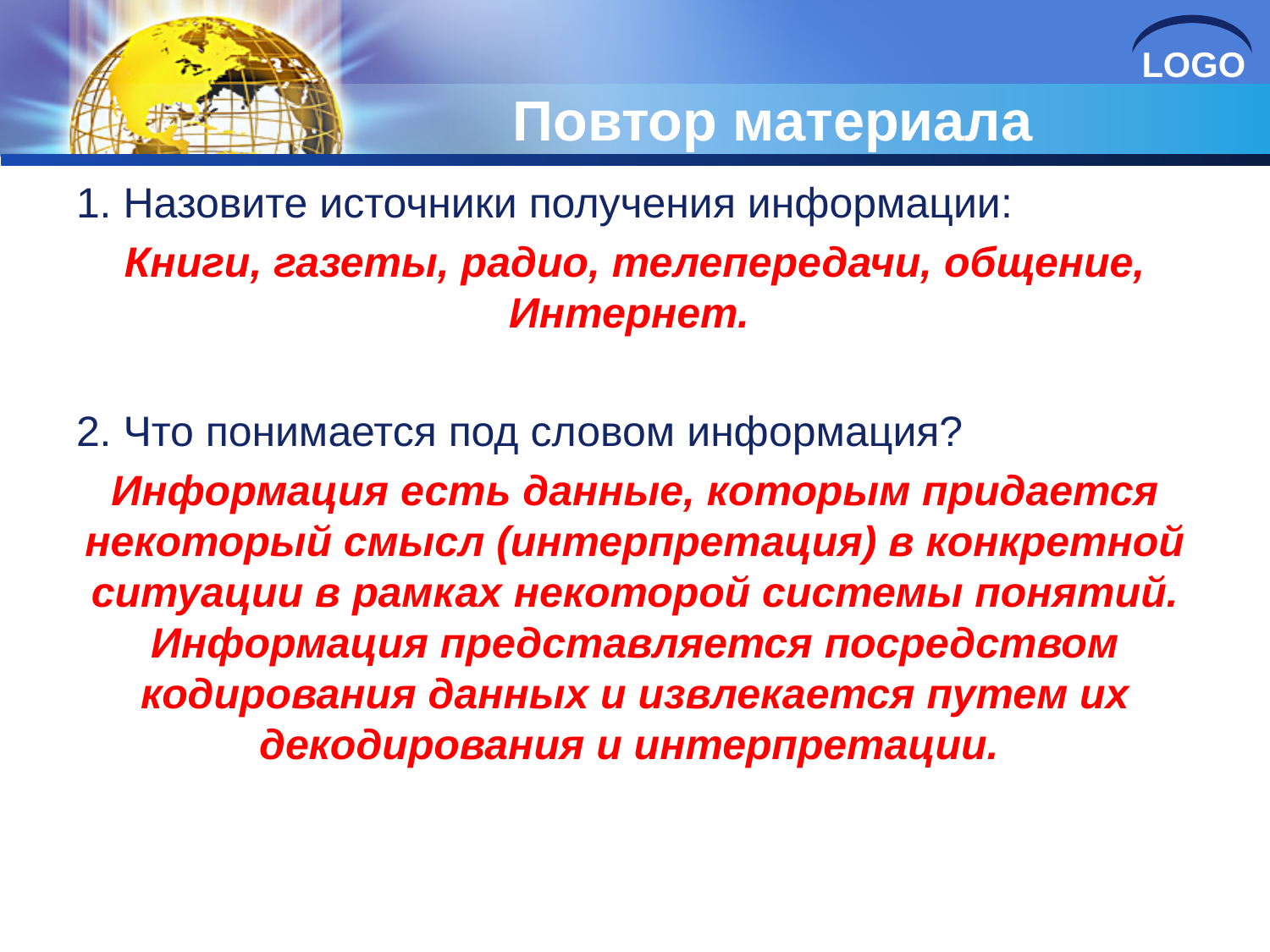

# Повтор материала
1. Назовите источники получения информации:
Книги, газеты, радио, телепередачи, общение, Интернет.

2. Что понимается под словом информация?
Информация есть данные, которым придается некоторый смысл (интерпретация) в конкретной ситуации в рамках некоторой системы понятий. Информация представляется посредством кодирования данных и извлекается путем их декодирования и интерпретации.